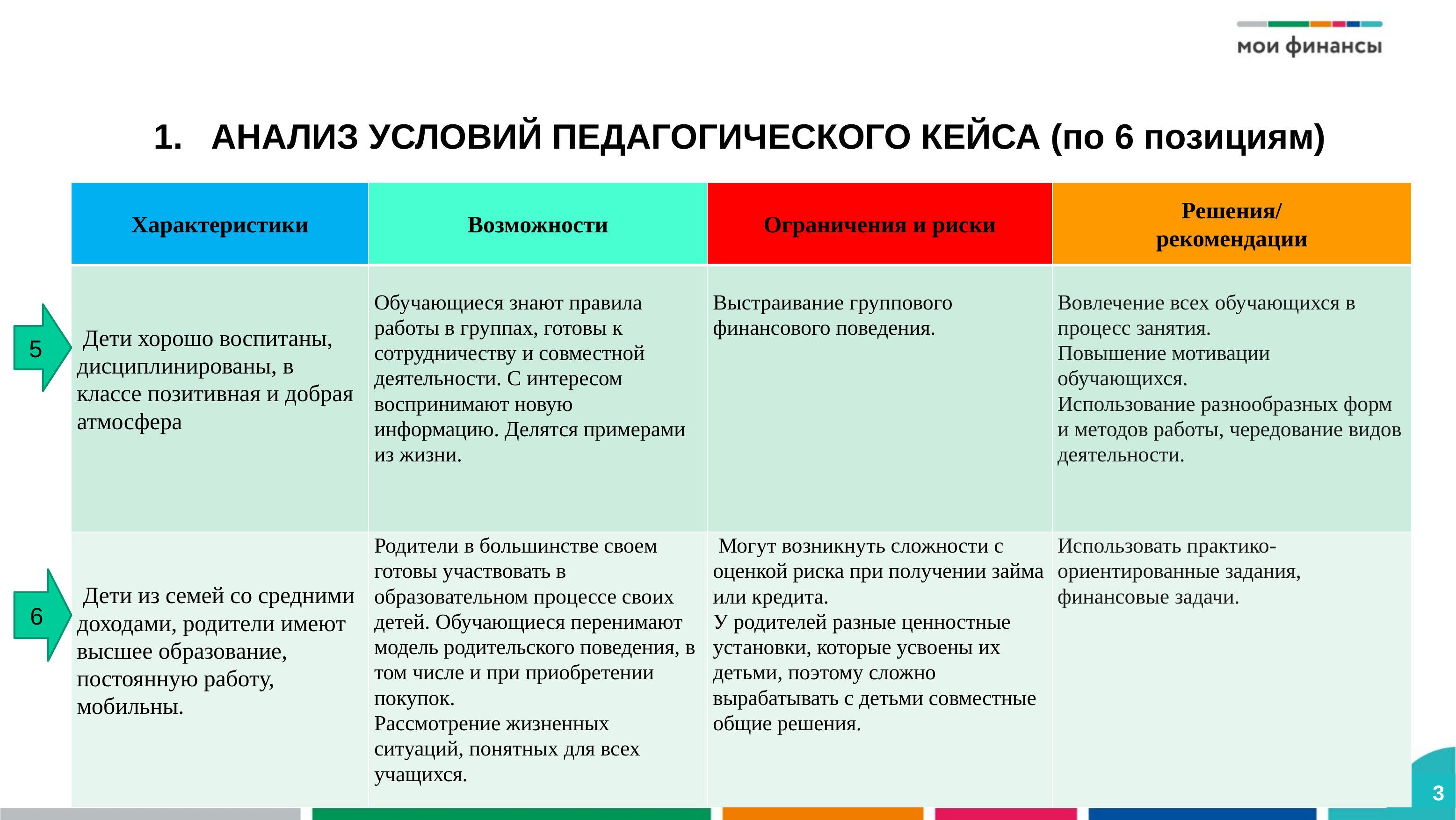

АНАЛИЗ УСЛОВИЙ ПЕДАГОГИЧЕСКОГО КЕЙСА (по 6 позициям)

| Характеристики | Возможности | Ограничения и риски | Решения/ рекомендации |
| --- | --- | --- | --- |
| Дети хорошо воспитаны, дисциплинированы, в классе позитивная и добрая атмосфера | Обучающиеся знают правила работы в группах, готовы к сотрудничеству и совместной деятельности. С интересом воспринимают новую информацию. Делятся примерами из жизни. | Выстраивание группового финансового поведения. | Вовлечение всех обучающихся в процесс занятия. Повышение мотивации обучающихся. Использование разнообразных форм и методов работы, чередование видов деятельности. |
| Дети из семей со средними доходами, родители имеют высшее образование, постоянную работу, мобильны. | Родители в большинстве своем готовы участвовать в образовательном процессе своих детей. Обучающиеся перенимают модель родительского поведения, в том числе и при приобретении покупок. Рассмотрение жизненных ситуаций, понятных для всех учащихся. | Могут возникнуть сложности с оценкой риска при получении займа или кредита. У родителей разные ценностные установки, которые усвоены их детьми, поэтому сложно вырабатывать с детьми совместные общие решения. | Использовать практико-ориентированные задания, финансовые задачи. |
5
6
3